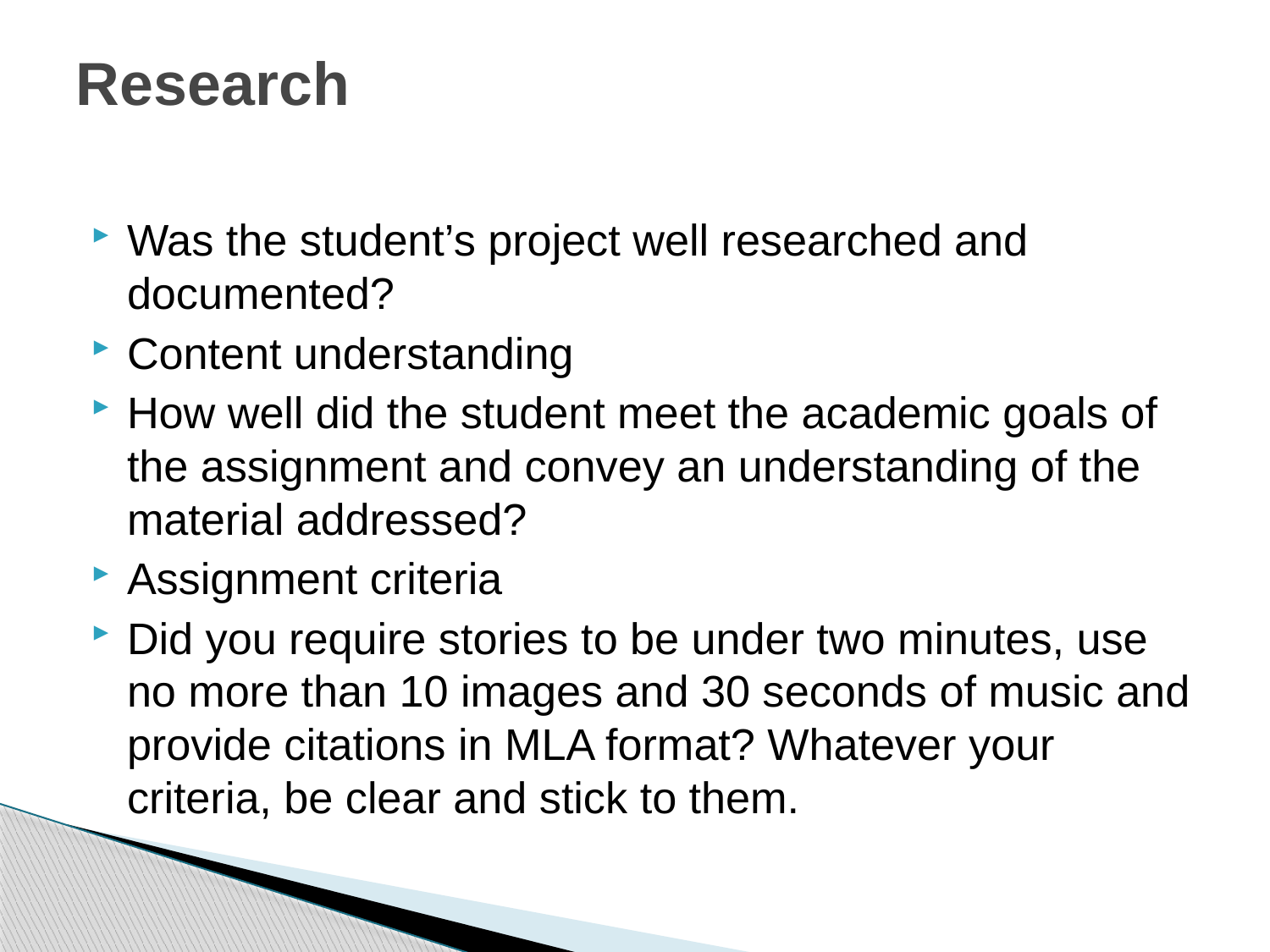

# Research
Was the student’s project well researched and documented?
Content understanding
How well did the student meet the academic goals of the assignment and convey an understanding of the material addressed?
Assignment criteria
Did you require stories to be under two minutes, use no more than 10 images and 30 seconds of music and provide citations in MLA format? Whatever your criteria, be clear and stick to them.